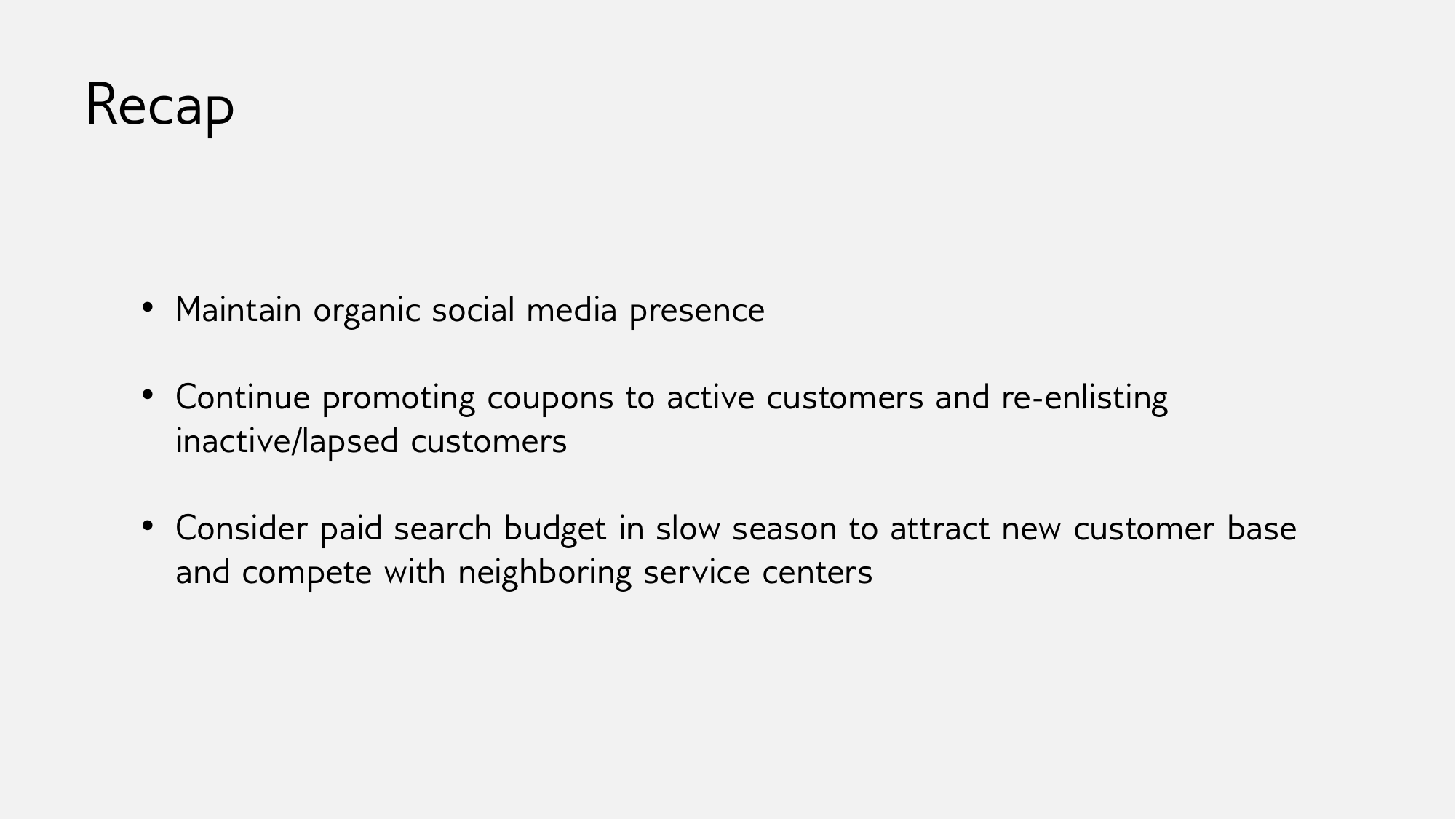

Recap
Maintain organic social media presence

Continue promoting coupons to active customers and re-enlisting inactive/lapsed customers

Consider paid search budget in slow season to attract new customer base and compete with neighboring service centers